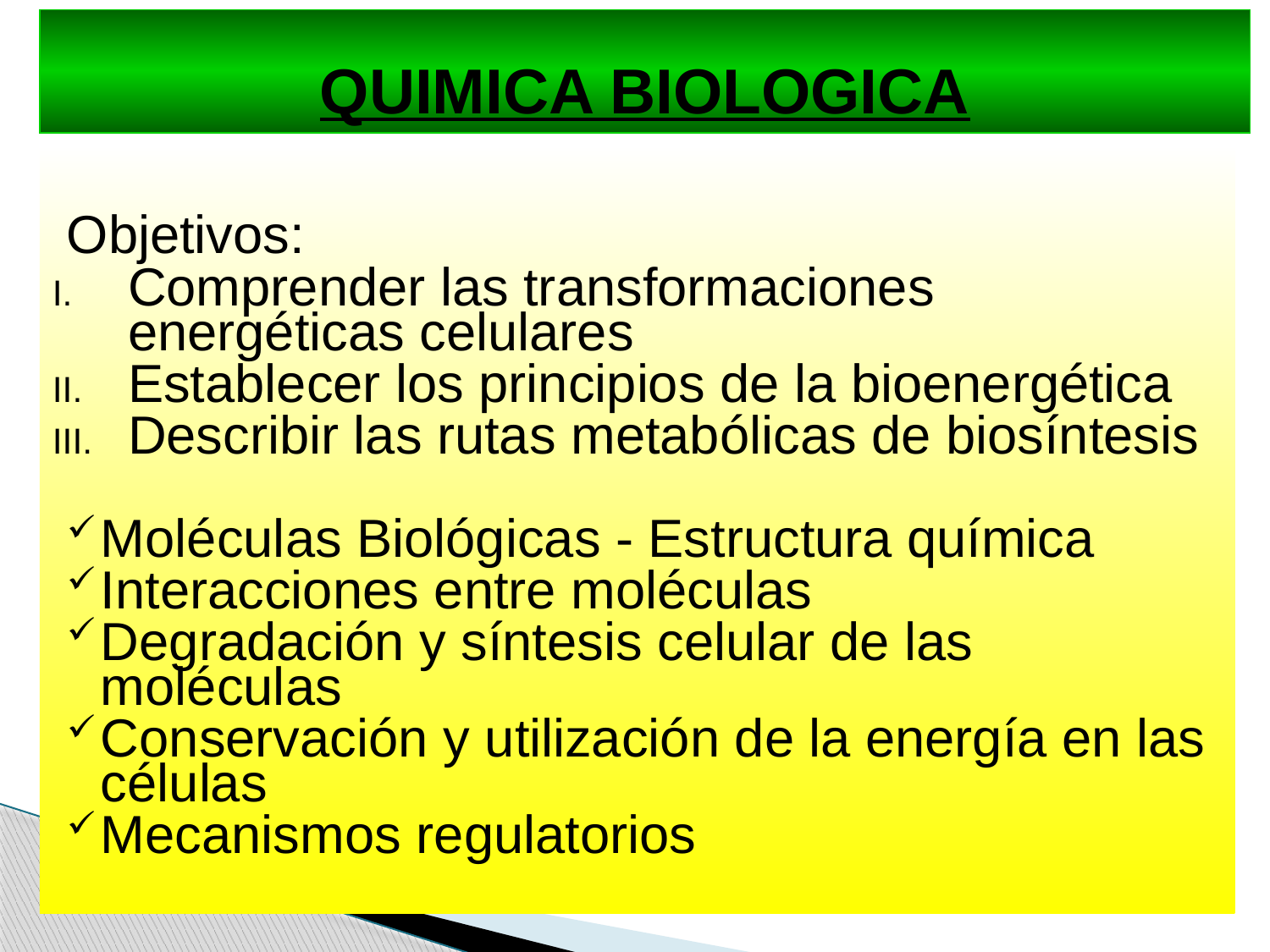

QUIMICA BIOLOGICA

Objetivos:
Comprender las transformaciones energéticas celulares
Establecer los principios de la bioenergética
Describir las rutas metabólicas de biosíntesis

Moléculas Biológicas - Estructura química
Interacciones entre moléculas
Degradación y síntesis celular de las moléculas
Conservación y utilización de la energía en las células
Mecanismos regulatorios